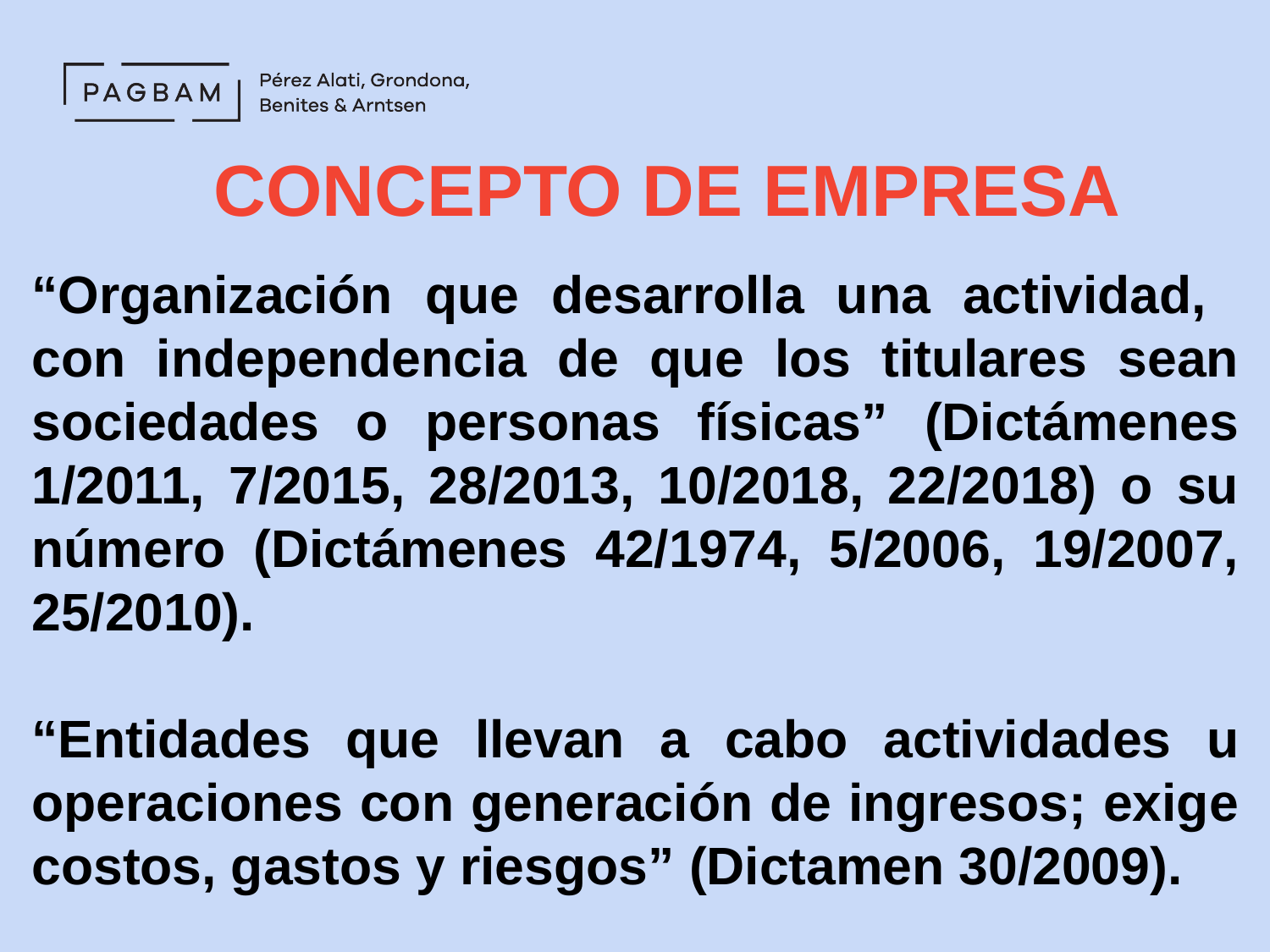

# CONCEPTO DE EMPRESA

“Organización que desarrolla una actividad,  con independencia de que los titulares sean sociedades o personas físicas” (Dictámenes 1/2011, 7/2015, 28/2013, 10/2018, 22/2018) o su número (Dictámenes 42/1974, 5/2006, 19/2007, 25/2010).

“Entidades que llevan a cabo actividades u operaciones con generación de ingresos; exige costos, gastos y riesgos” (Dictamen 30/2009).